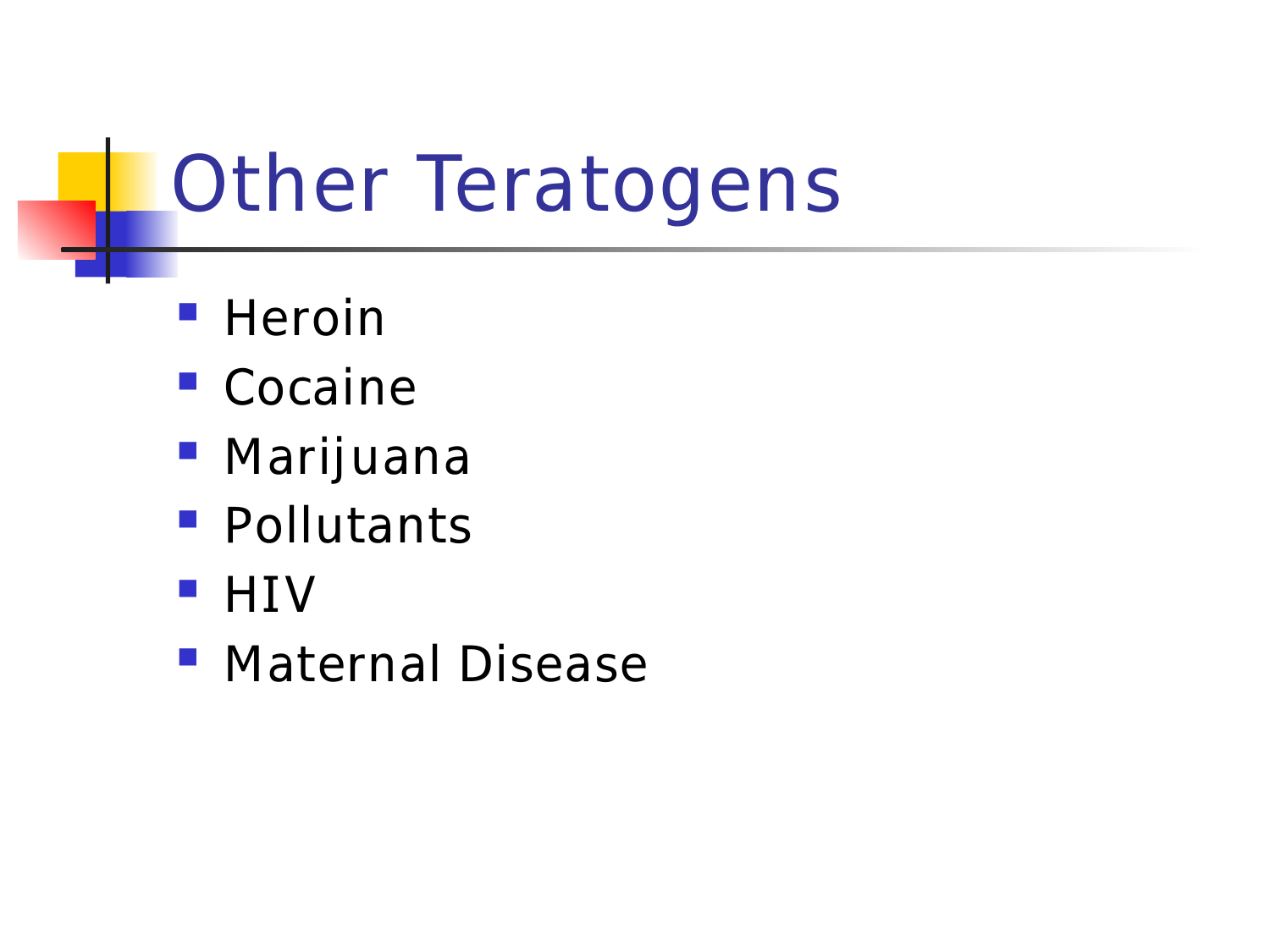

# Other Teratogens
Heroin
Cocaine
Marijuana
Pollutants
HIV
Maternal Disease